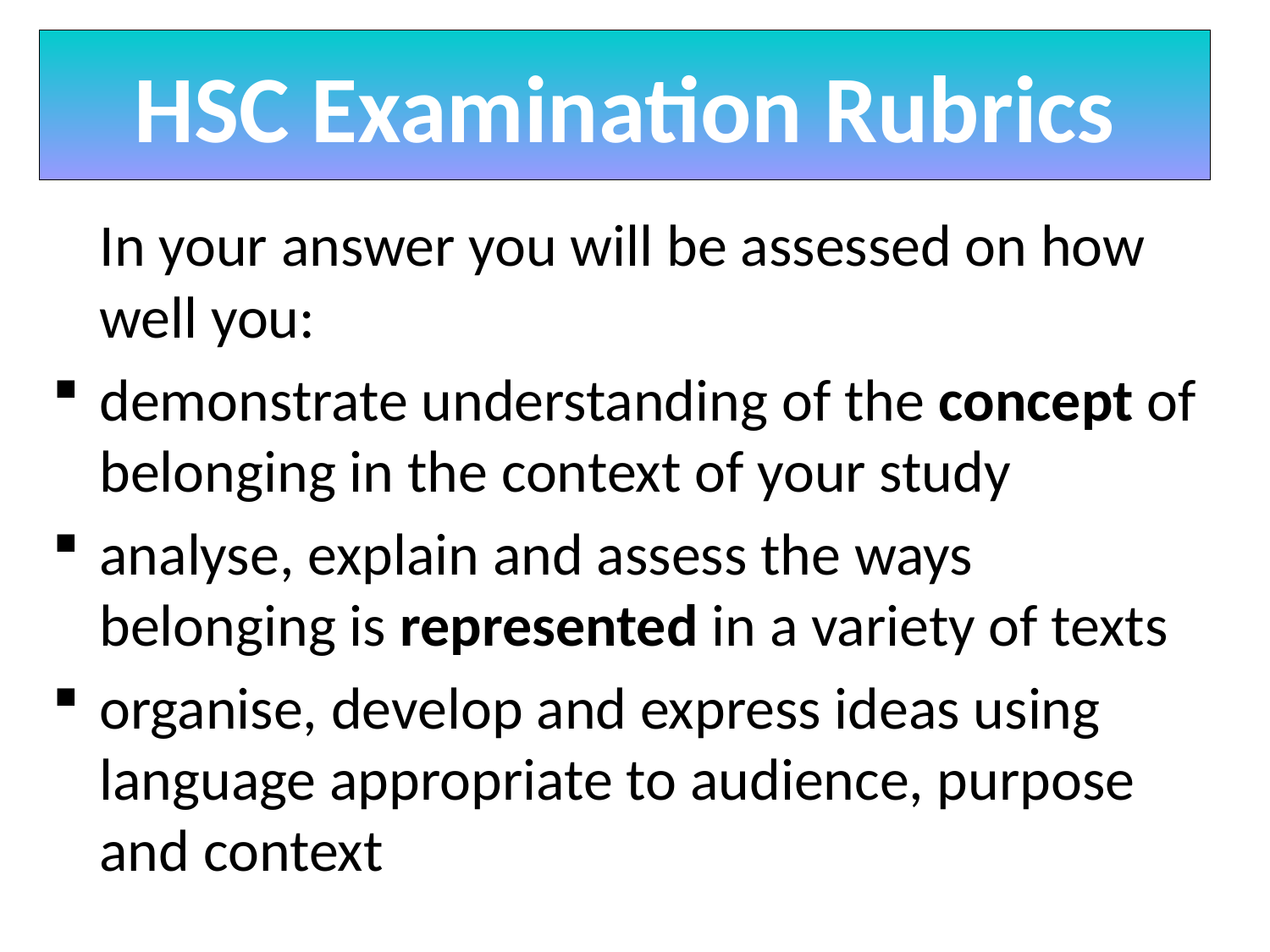

# HSC Examination Rubrics
	In your answer you will be assessed on how well you:
demonstrate understanding of the concept of belonging in the context of your study
analyse, explain and assess the ways belonging is represented in a variety of texts
organise, develop and express ideas using language appropriate to audience, purpose and context